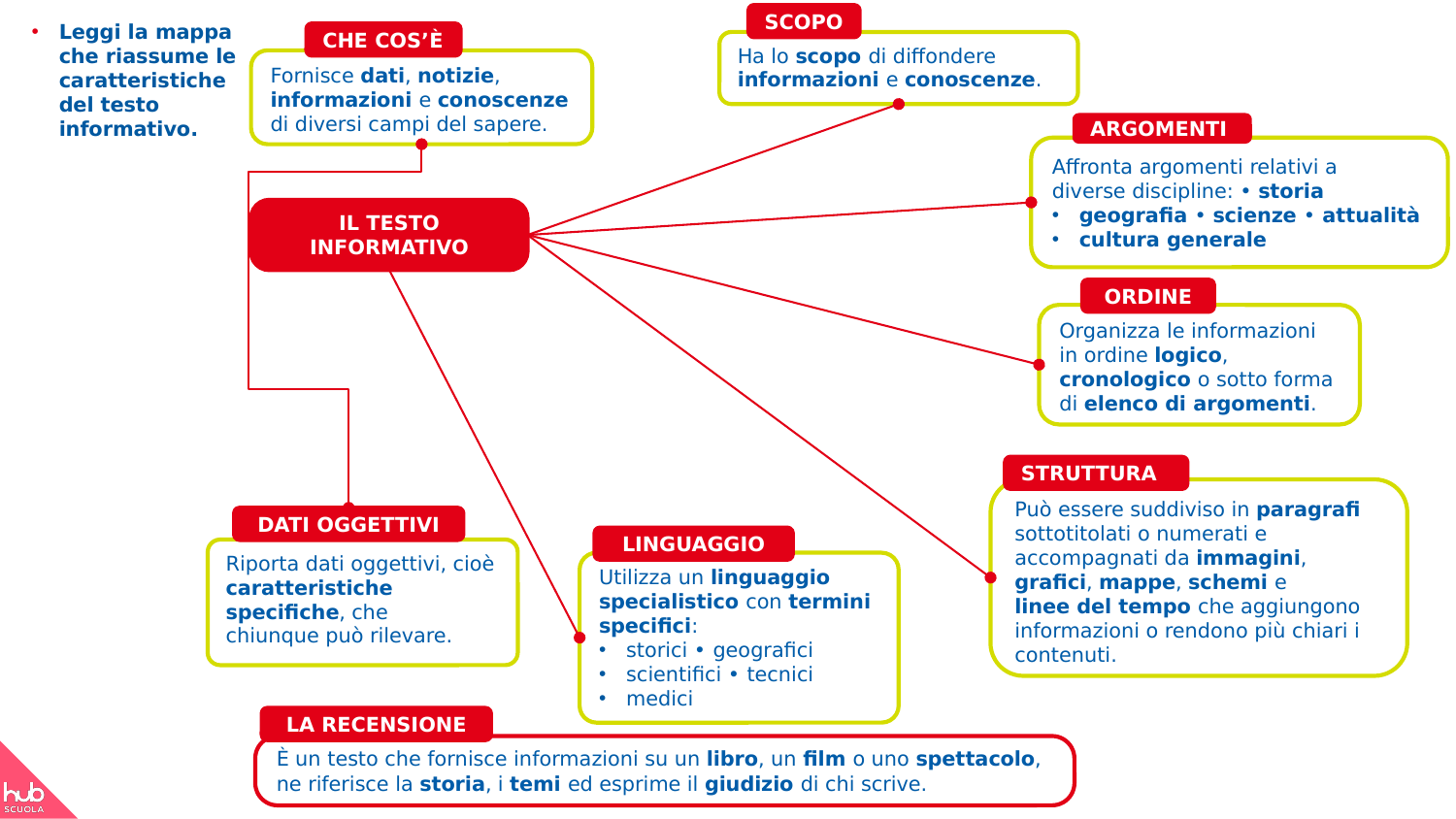

SCOPO
Ha lo scopo di diffondere
informazioni e conoscenze.
Leggi la mappa che riassume le caratteristiche del testo informativo.
CHE COS’È
Fornisce dati, notizie, informazioni e conoscenze di diversi campi del sapere.
ARGOMENTI
Affronta argomenti relativi a
diverse discipline: • storia
geografia • scienze • attualità
cultura generale
IL TESTO
INFORMATIVO
ORDINE
Organizza le informazioni
in ordine logico,
cronologico o sotto forma
di elenco di argomenti.
STRUTTURA
Può essere suddiviso in paragrafi sottotitolati o numerati e accompagnati da immagini, grafici, mappe, schemi e
linee del tempo che aggiungono informazioni o rendono più chiari i
contenuti.
DATI OGGETTIVI
Riporta dati oggettivi, cioè
caratteristiche specifiche, che
chiunque può rilevare.
LINGUAGGIO
Utilizza un linguaggio specialistico con termini specifici:
storici • geografici
scientifici • tecnici
medici
LA RECENSIONE
È un testo che fornisce informazioni su un libro, un film o uno spettacolo,
ne riferisce la storia, i temi ed esprime il giudizio di chi scrive.